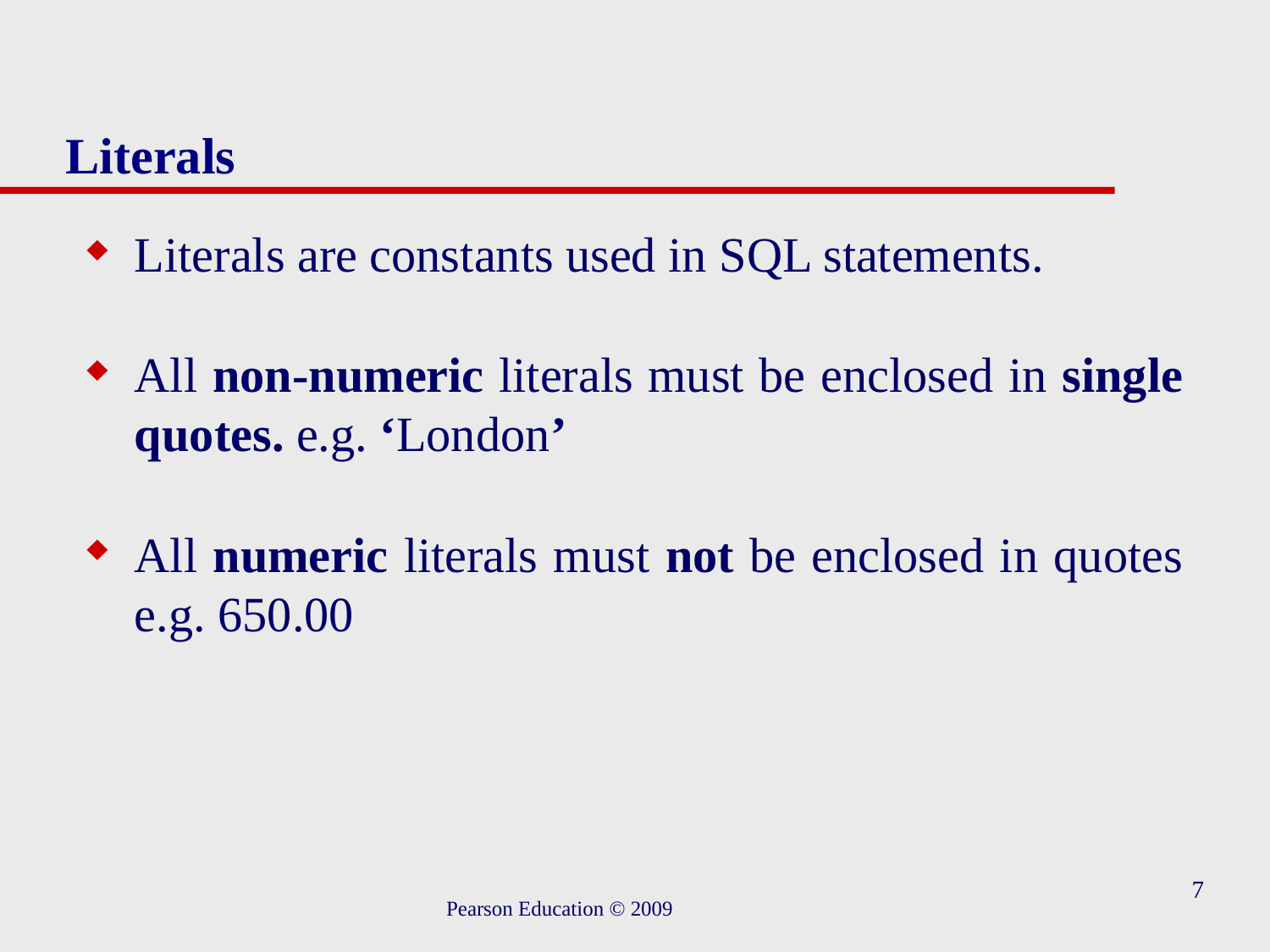

# Literals
Literals are constants used in SQL statements.

All non-numeric literals must be enclosed in single quotes. e.g. ‘London’

All numeric literals must not be enclosed in quotes e.g. 650.00
7
Pearson Education © 2009